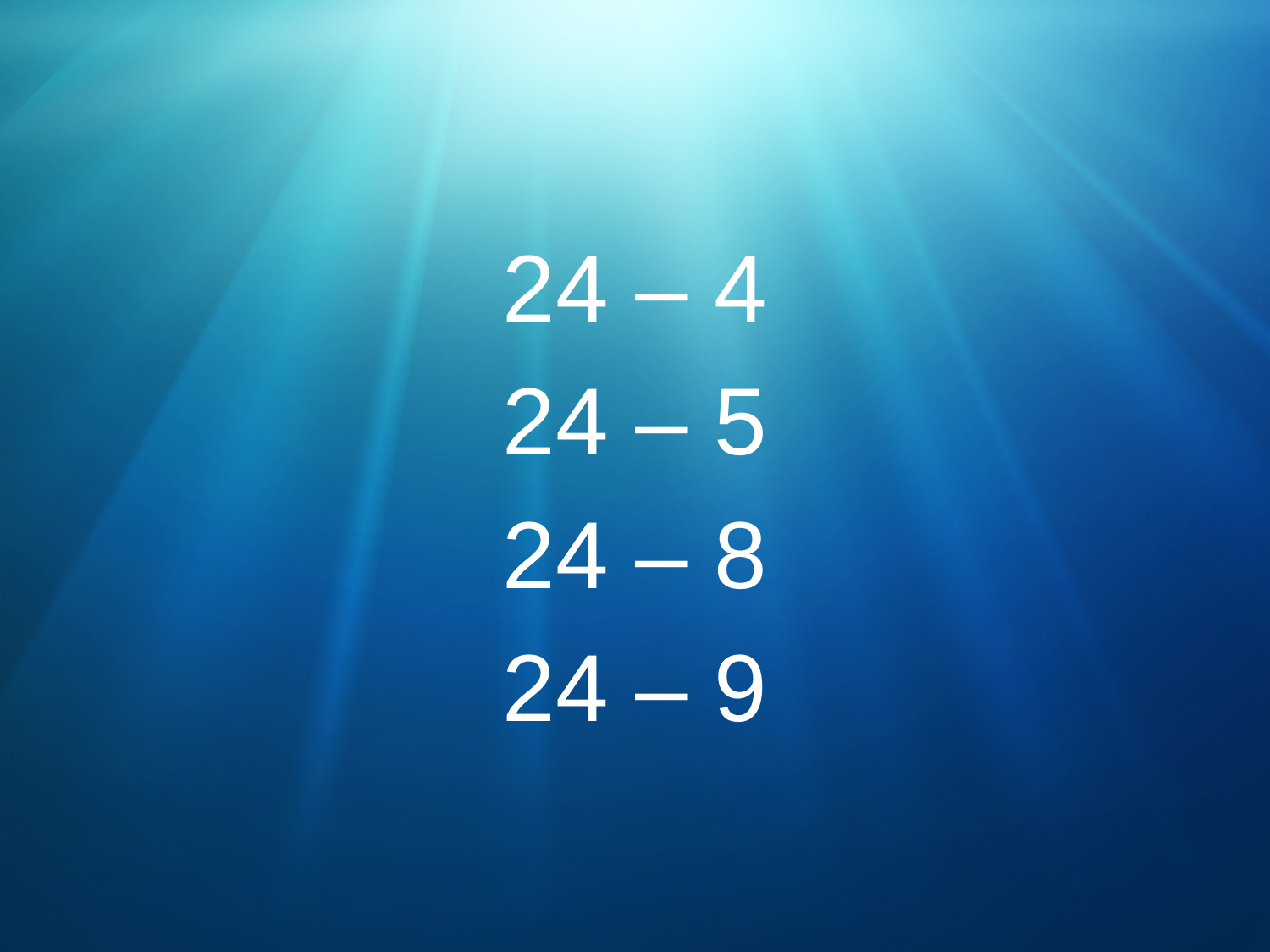

24 – 4
24 – 5
24 – 8
24 – 9